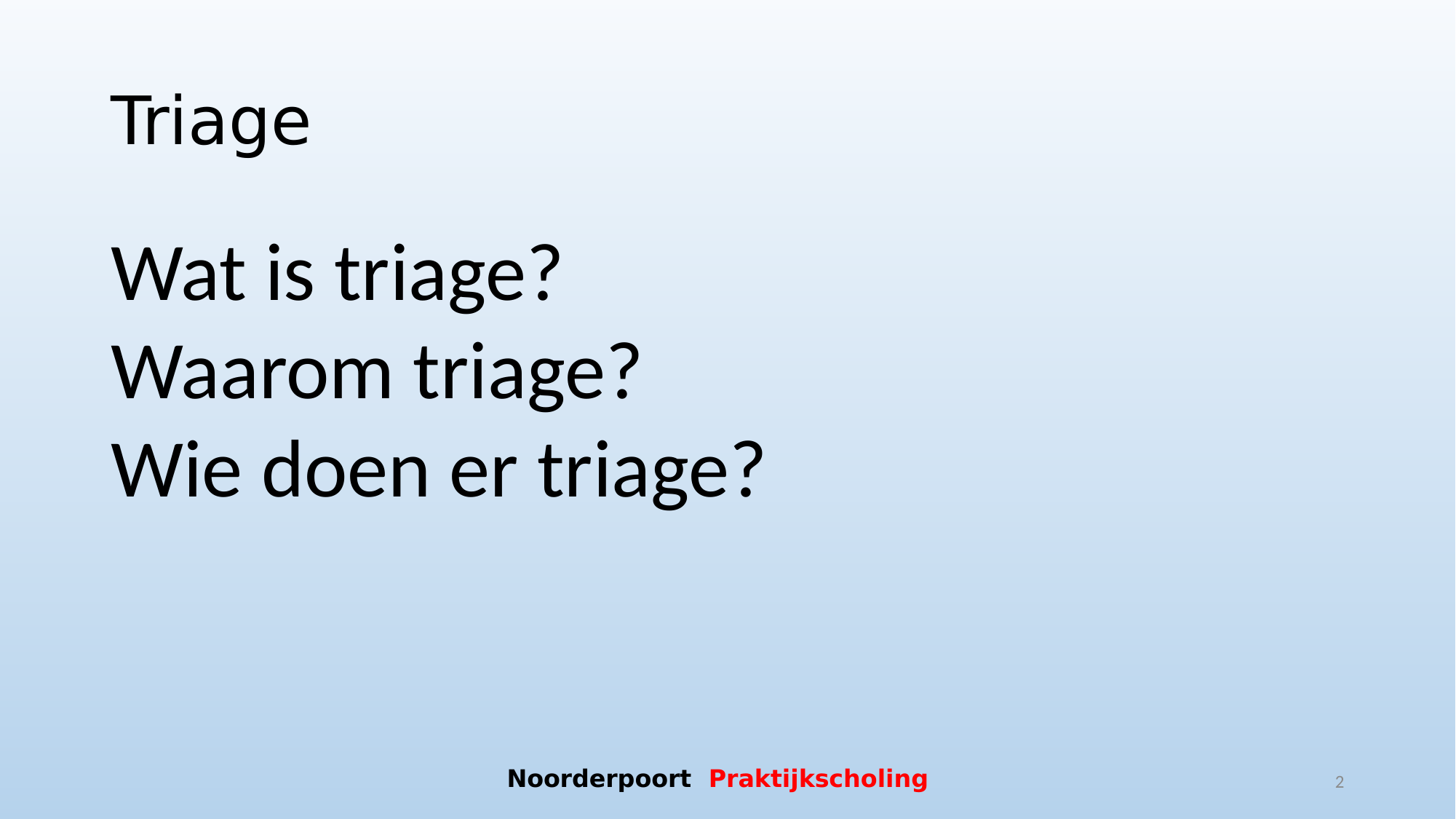

# Triage
Wat is triage?
Waarom triage?
Wie doen er triage?

Noorderpoort  Praktijkscholing
2